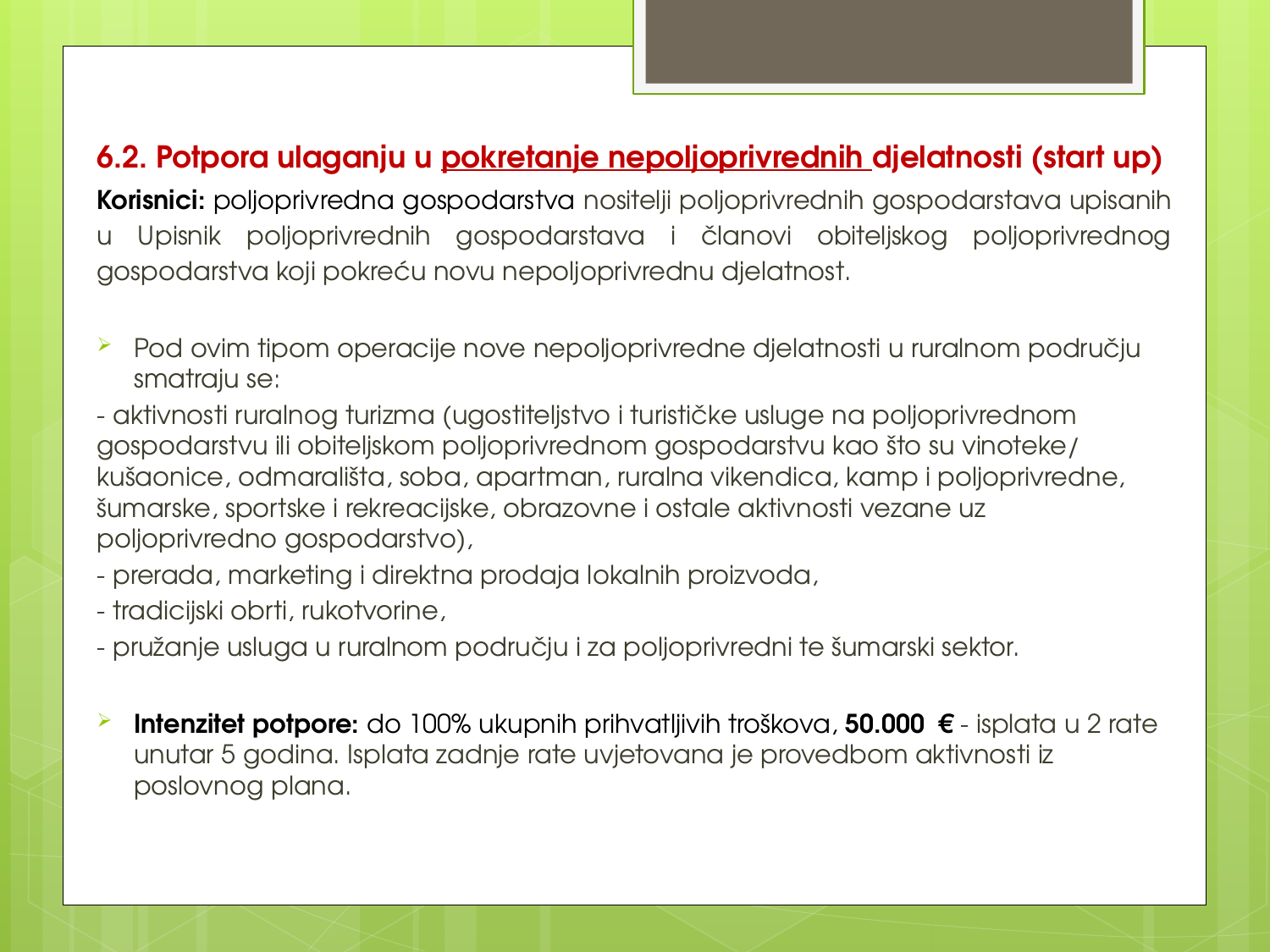

6.2. Potpora ulaganju u pokretanje nepoljoprivrednih djelatnosti (start up)
Korisnici: poljoprivredna gospodarstva nositelji poljoprivrednih gospodarstava upisanih u Upisnik poljoprivrednih gospodarstava i članovi obiteljskog poljoprivrednog gospodarstva koji pokreću novu nepoljoprivrednu djelatnost.

Pod ovim tipom operacije nove nepoljoprivredne djelatnosti u ruralnom području smatraju se:
- aktivnosti ruralnog turizma (ugostiteljstvo i turističke usluge na poljoprivrednom gospodarstvu ili obiteljskom poljoprivrednom gospodarstvu kao što su vinoteke/ kušaonice, odmarališta, soba, apartman, ruralna vikendica, kamp i poljoprivredne, šumarske, sportske i rekreacijske, obrazovne i ostale aktivnosti vezane uz poljoprivredno gospodarstvo),
- prerada, marketing i direktna prodaja lokalnih proizvoda,
- tradicijski obrti, rukotvorine,
- pružanje usluga u ruralnom području i za poljoprivredni te šumarski sektor.

Intenzitet potpore: do 100% ukupnih prihvatljivih troškova, 50.000  € - isplata u 2 rate unutar 5 godina. Isplata zadnje rate uvjetovana je provedbom aktivnosti iz poslovnog plana.